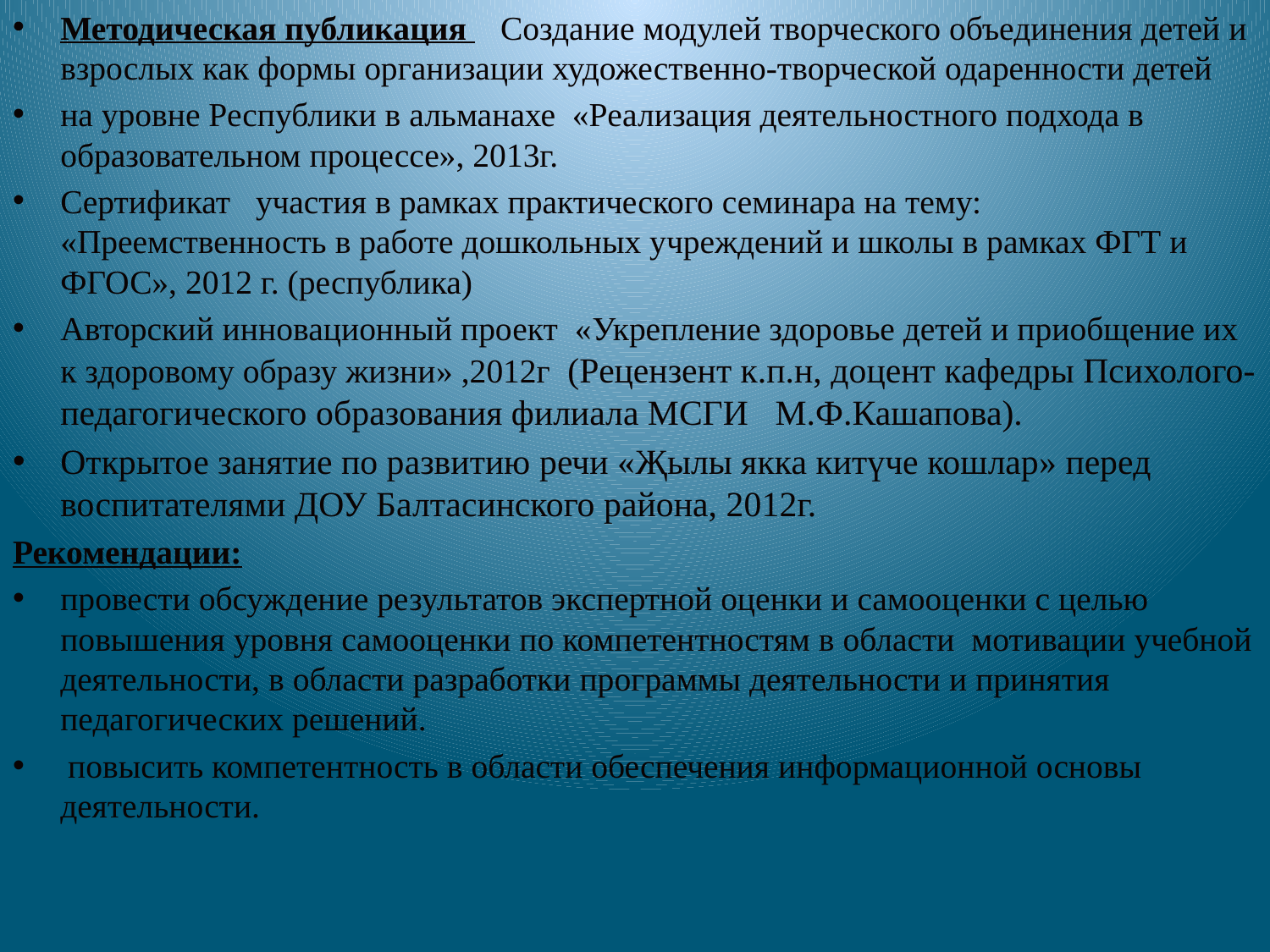

Методическая публикация    Создание модулей творческого объединения детей и взрослых как формы организации художественно-творческой одаренности детей
на уровне Республики в альманахе  «Реализация деятельностного подхода в образовательном процессе», 2013г.
Сертификат   участия в рамках практического семинара на тему: «Преемственность в работе дошкольных учреждений и школы в рамках ФГТ и ФГОС», 2012 г. (республика)
Авторский инновационный проект  «Укрепление здоровье детей и приобщение их к здоровому образу жизни» ,2012г  (Рецензент к.п.н, доцент кафедры Психолого-педагогического образования филиала МСГИ   М.Ф.Кашапова).
Открытое занятие по развитию речи «Җылы якка китүче кошлар» перед воспитателями ДОУ Балтасинского района, 2012г.
Рекомендации:
провести обсуждение результатов экспертной оценки и самооценки с целью повышения уровня самооценки по компетентностям в области  мотивации учебной деятельности, в области разработки программы деятельности и принятия педагогических решений.
 повысить компетентность в области обеспечения информационной основы деятельности.